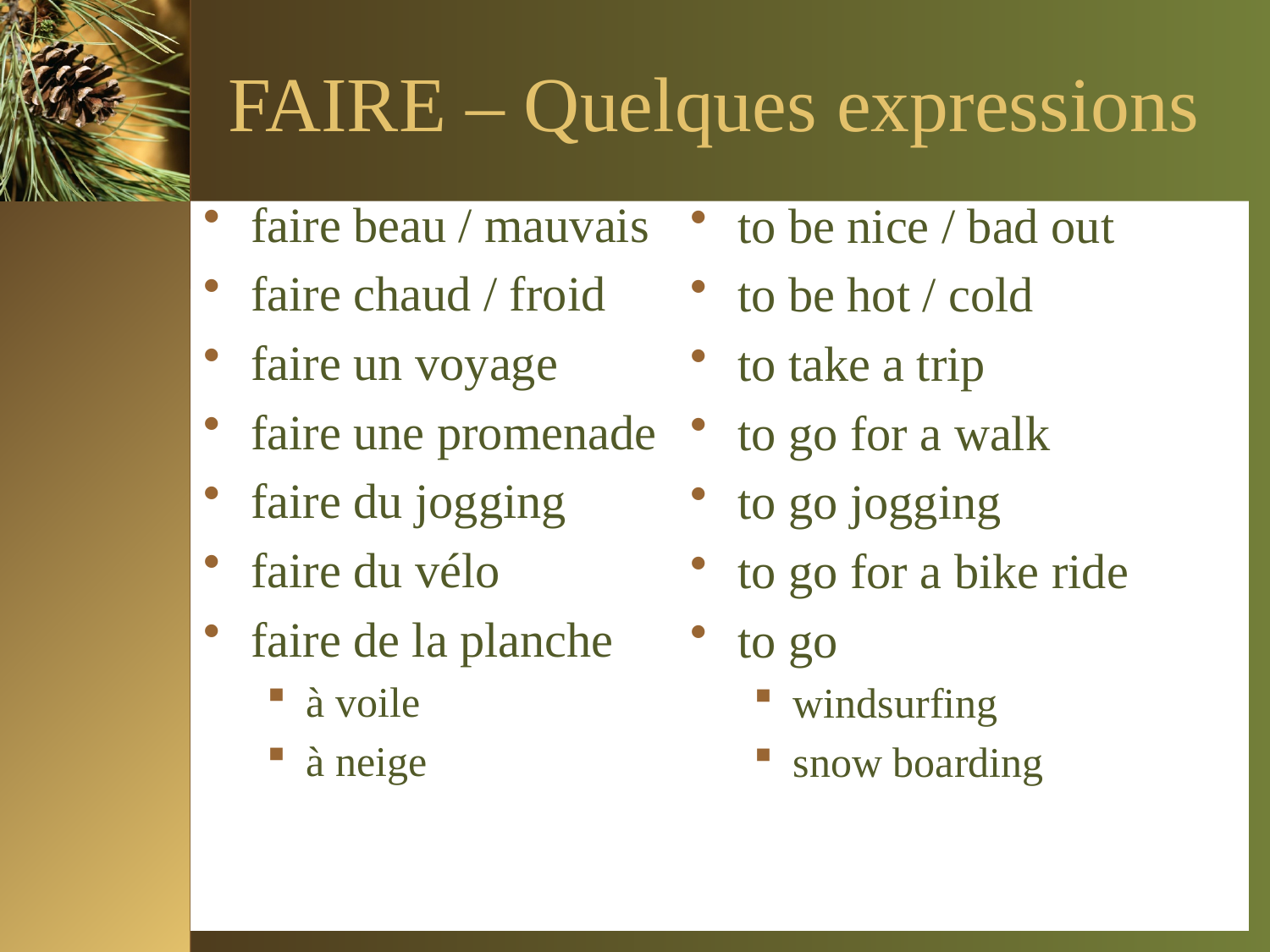

# FAIRE – Quelques expressions
faire beau / mauvais
faire chaud / froid
faire un voyage
faire une promenade
faire du jogging
faire du vélo
faire de la planche
à voile
à neige
to be nice / bad out
to be hot / cold
to take a trip
to go for a walk
to go jogging
to go for a bike ride
to go
windsurfing
snow boarding